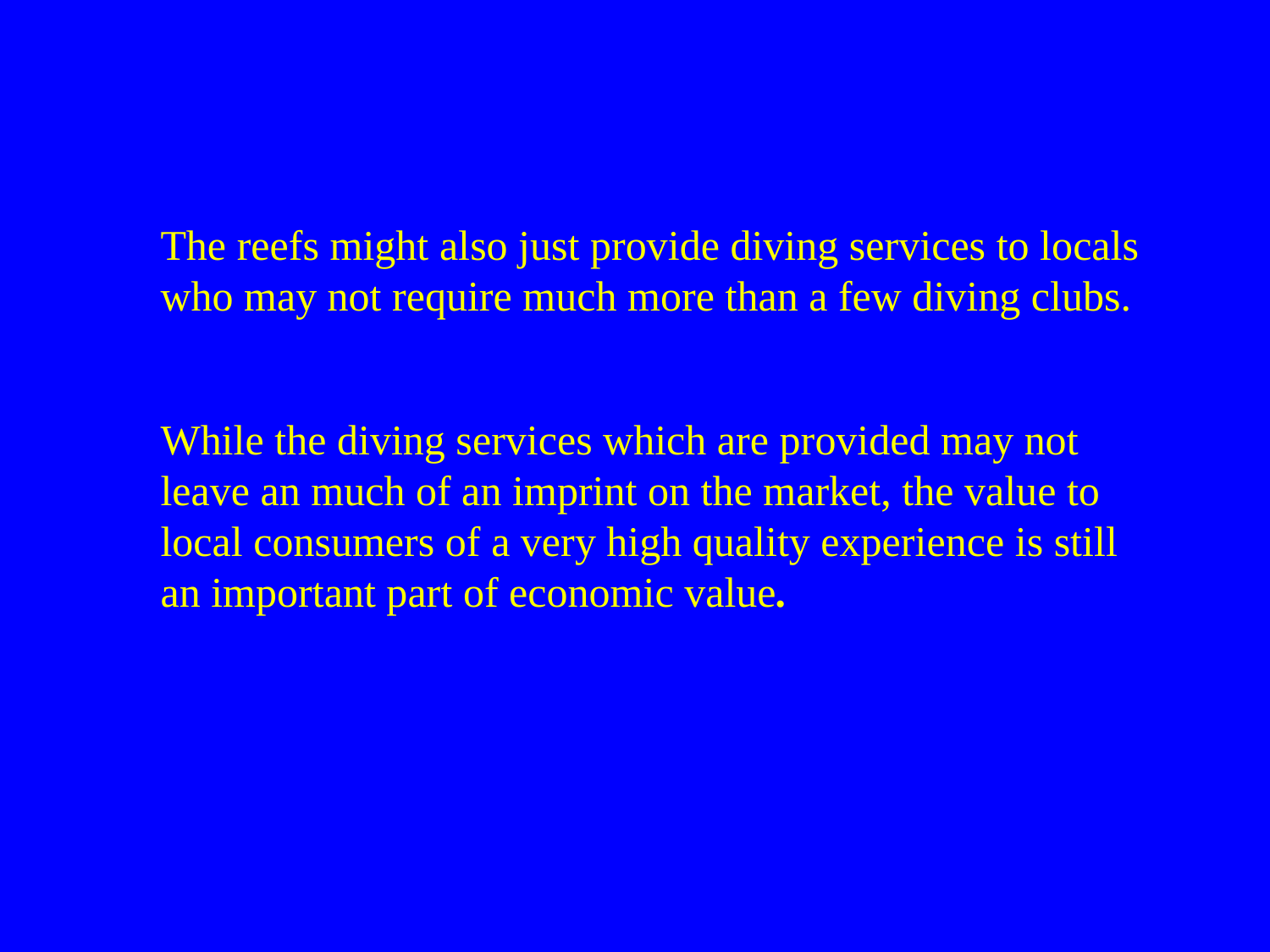

The reefs might also just provide diving services to locals who may not require much more than a few diving clubs.

While the diving services which are provided may not leave an much of an imprint on the market, the value to local consumers of a very high quality experience is still an important part of economic value.